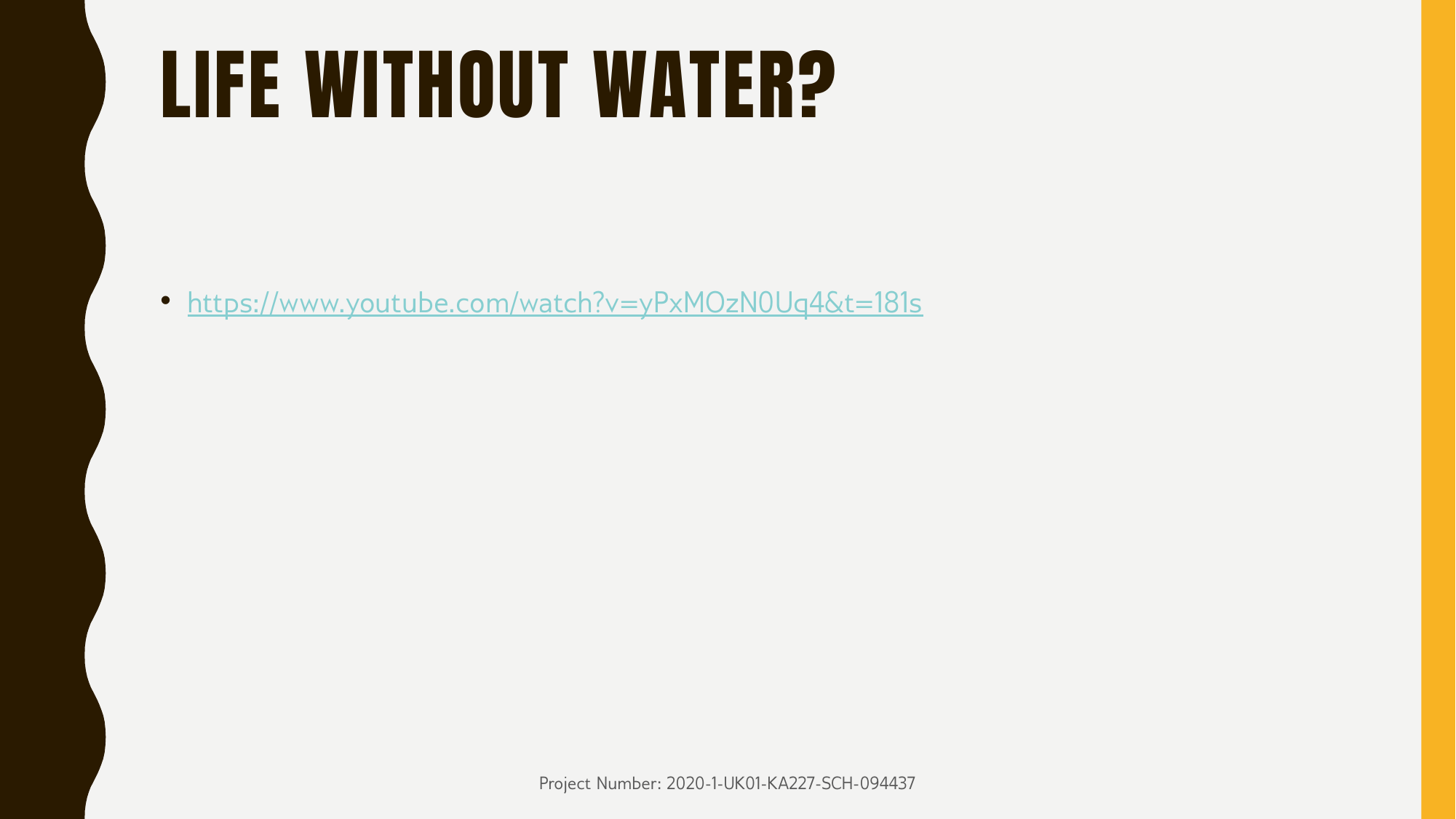

# Life without water?
https://www.youtube.com/watch?v=yPxMOzN0Uq4&t=181s

Project Number: 2020-1-UK01-KA227-SCH-094437